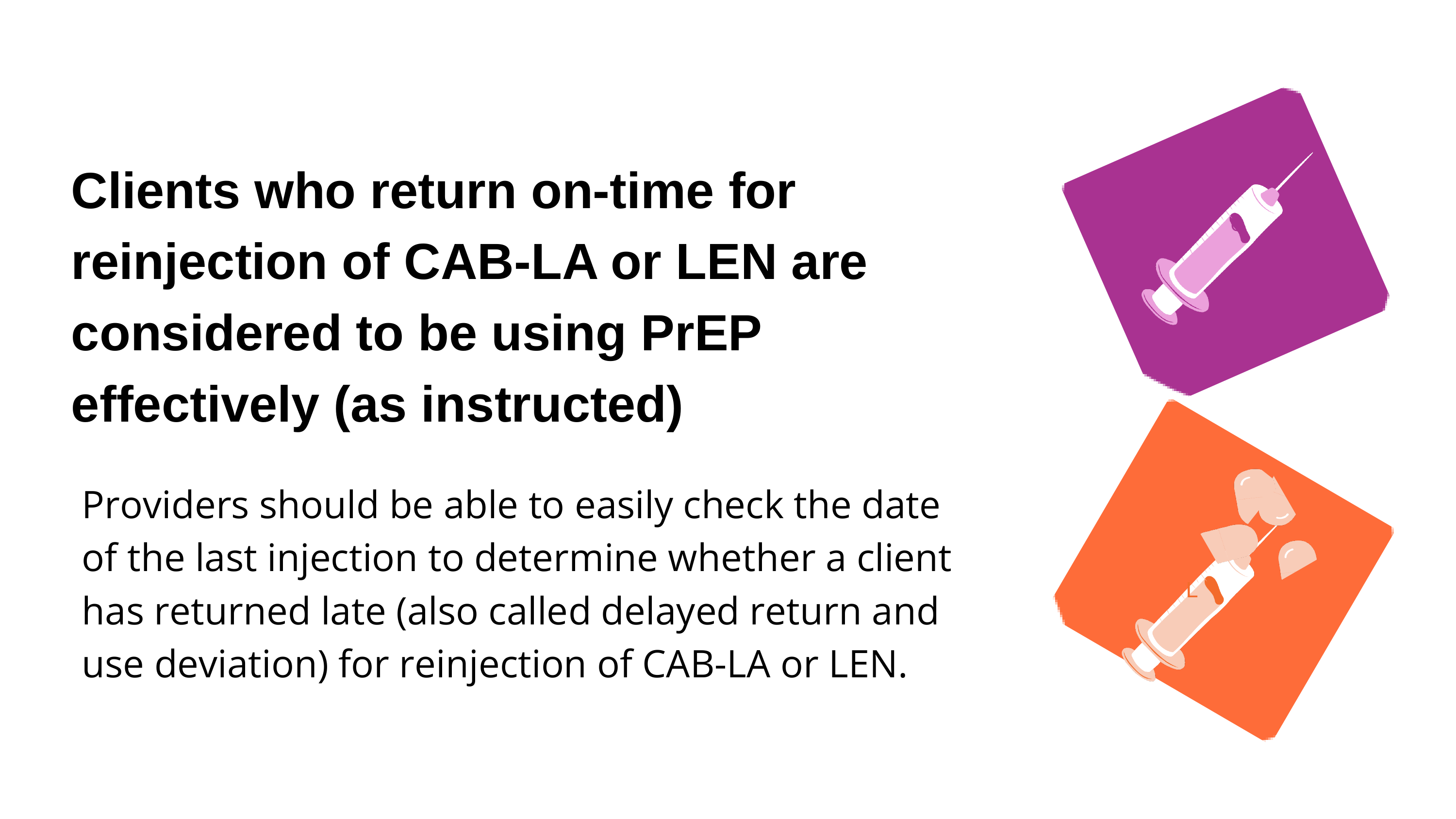

C
Clients who return on-time for reinjection of CAB-LA or LEN are considered to be using PrEP effectively (as instructed)

L
Providers should be able to easily check the date of the last injection to determine whether a client has returned late (also called delayed return and use deviation) for reinjection of CAB-LA or LEN.